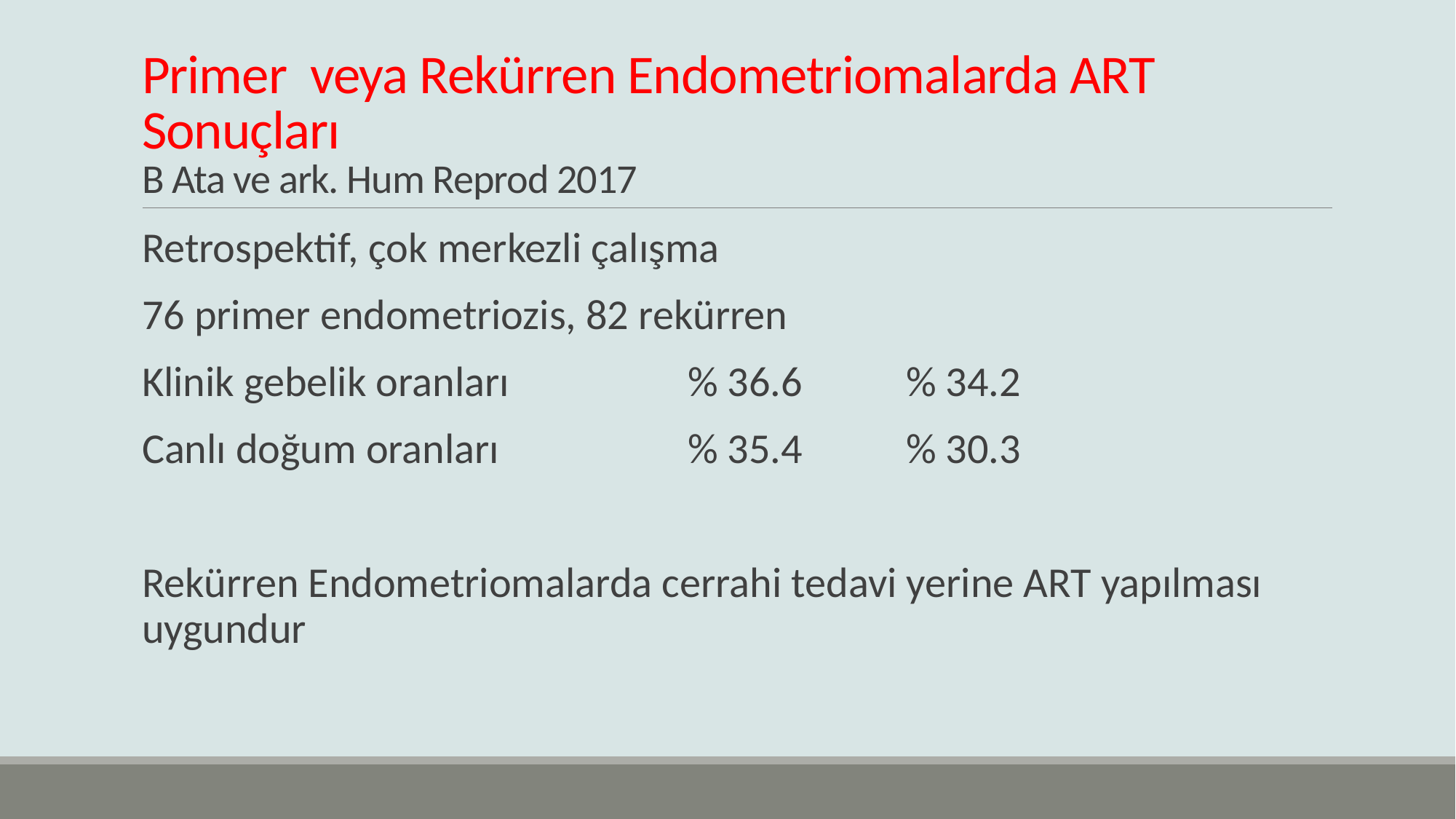

# Primer  veya Rekürren Endometriomalarda ART Sonuçları B Ata ve ark. Hum Reprod 2017
Retrospektif, çok merkezli çalışma
76 primer endometriozis, 82 rekürren
Klinik gebelik oranları		% 36.6	% 34.2
Canlı doğum oranları		% 35.4	% 30.3

Rekürren Endometriomalarda cerrahi tedavi yerine ART yapılması uygundur